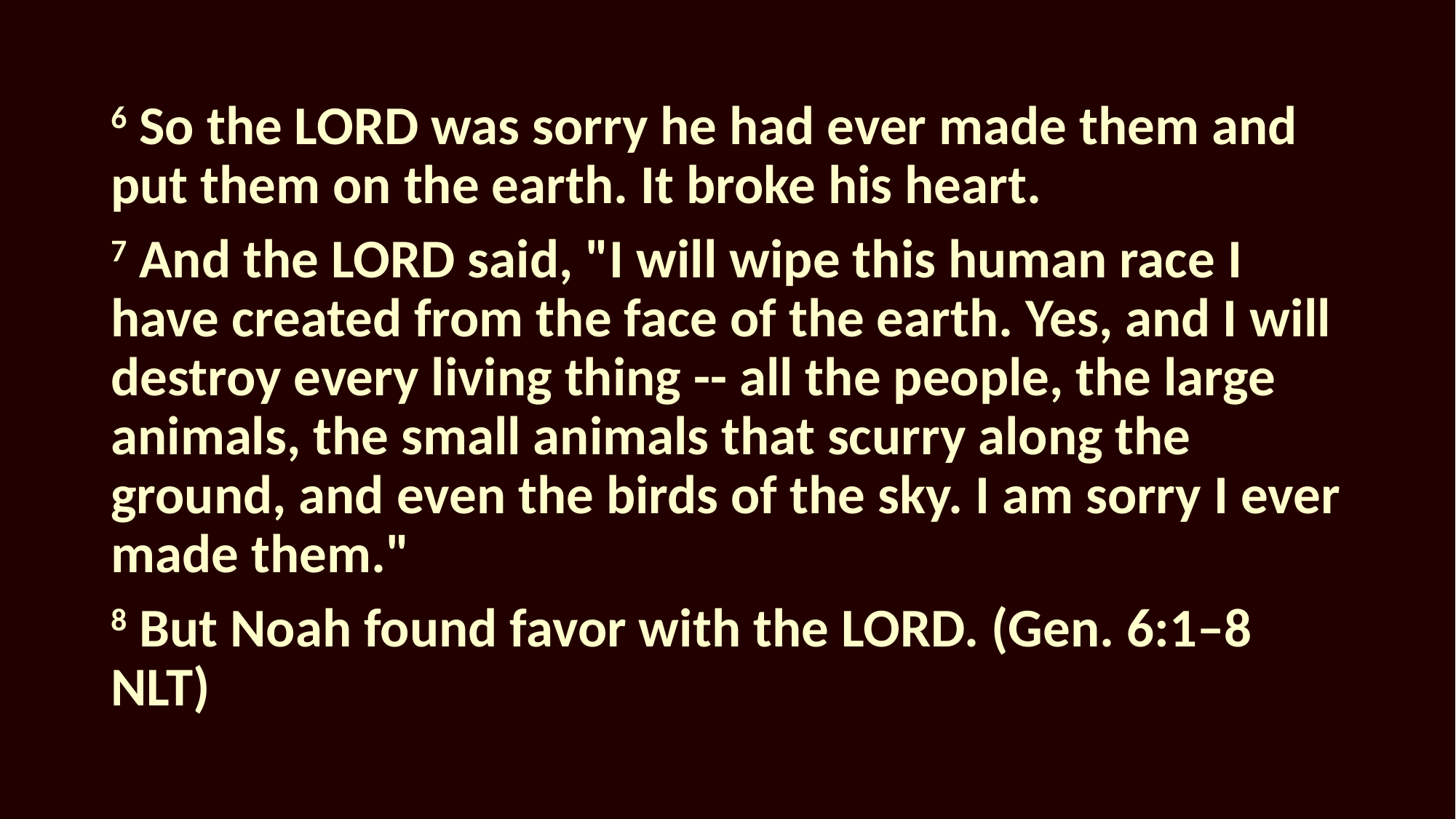

6 So the LORD was sorry he had ever made them and put them on the earth. It broke his heart.
7 And the LORD said, "I will wipe this human race I have created from the face of the earth. Yes, and I will destroy every living thing -- all the people, the large animals, the small animals that scurry along the ground, and even the birds of the sky. I am sorry I ever made them."
8 But Noah found favor with the LORD. (Gen. 6:1–8 NLT)